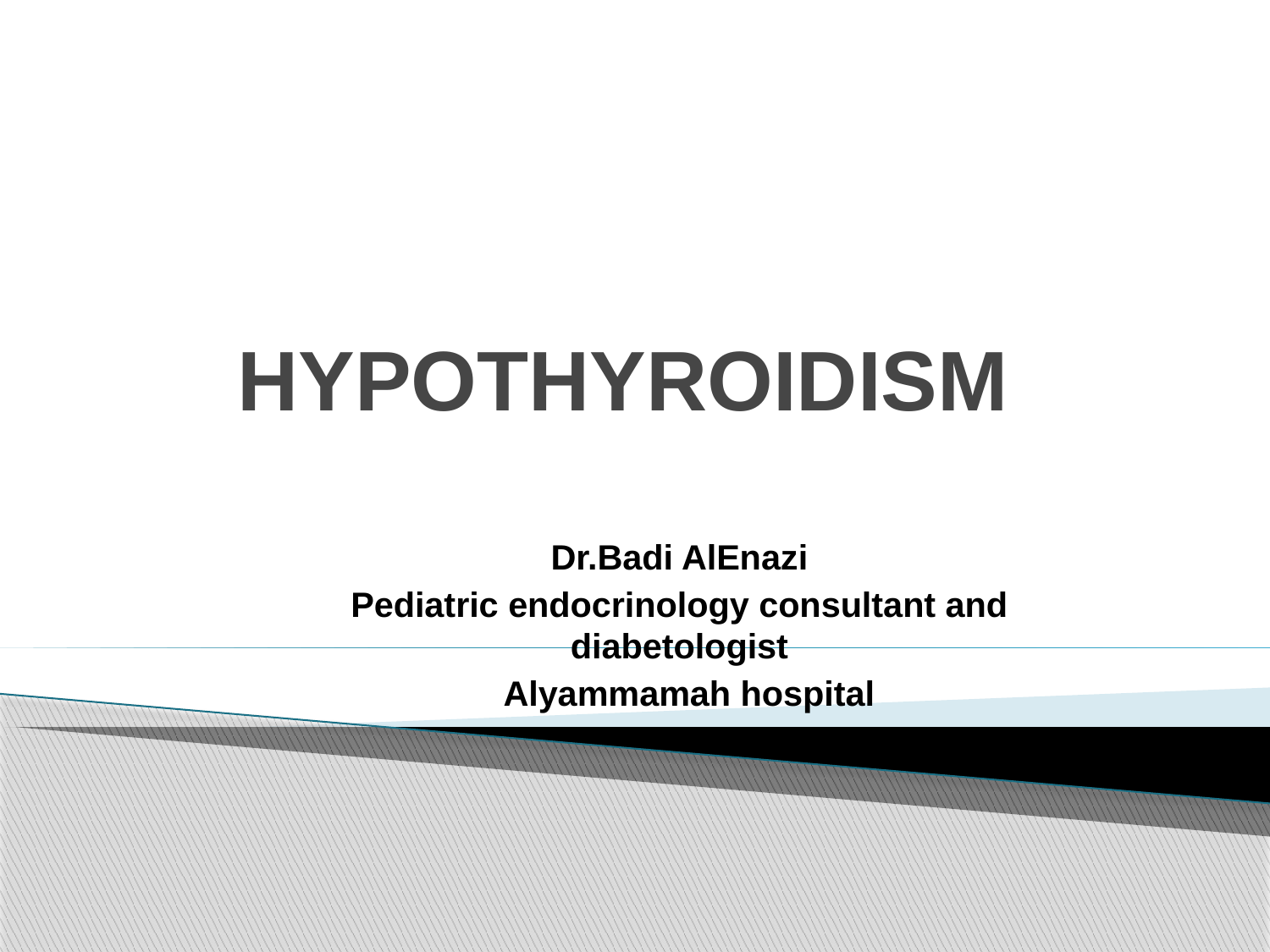

# HYPOTHYROIDISM
Dr.Badi AlEnazi
Pediatric endocrinology consultant and diabetologist
  Alyammamah hospital